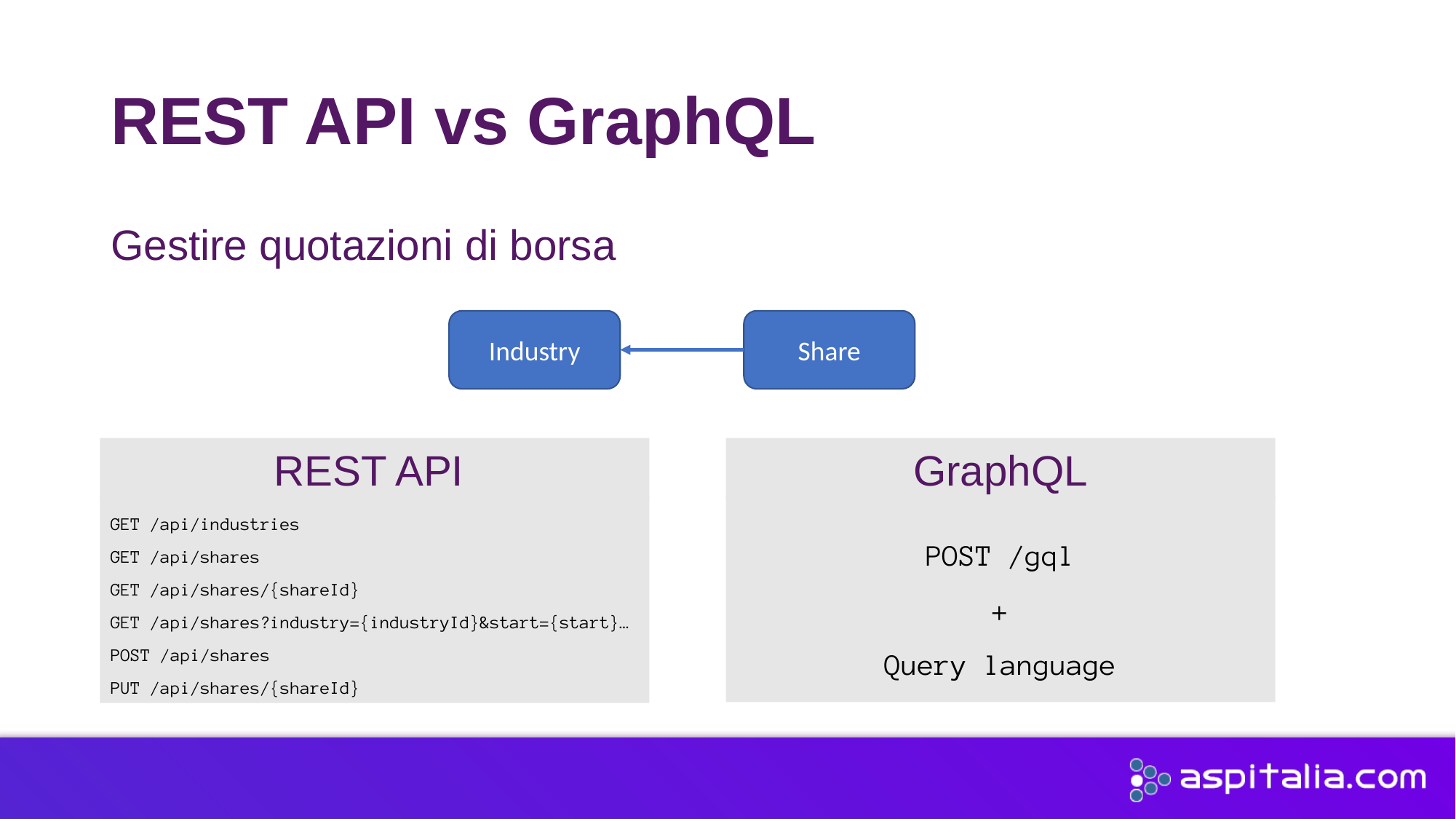

# REST API vs GraphQL
Gestire quotazioni di borsa
Share
Industry
REST API
GET /api/industries
GET /api/shares
GET /api/shares/{shareId}
GET /api/shares?industry={industryId}&start={start}…
POST /api/shares
PUT /api/shares/{shareId}
GraphQL
POST /gql
+
Query language